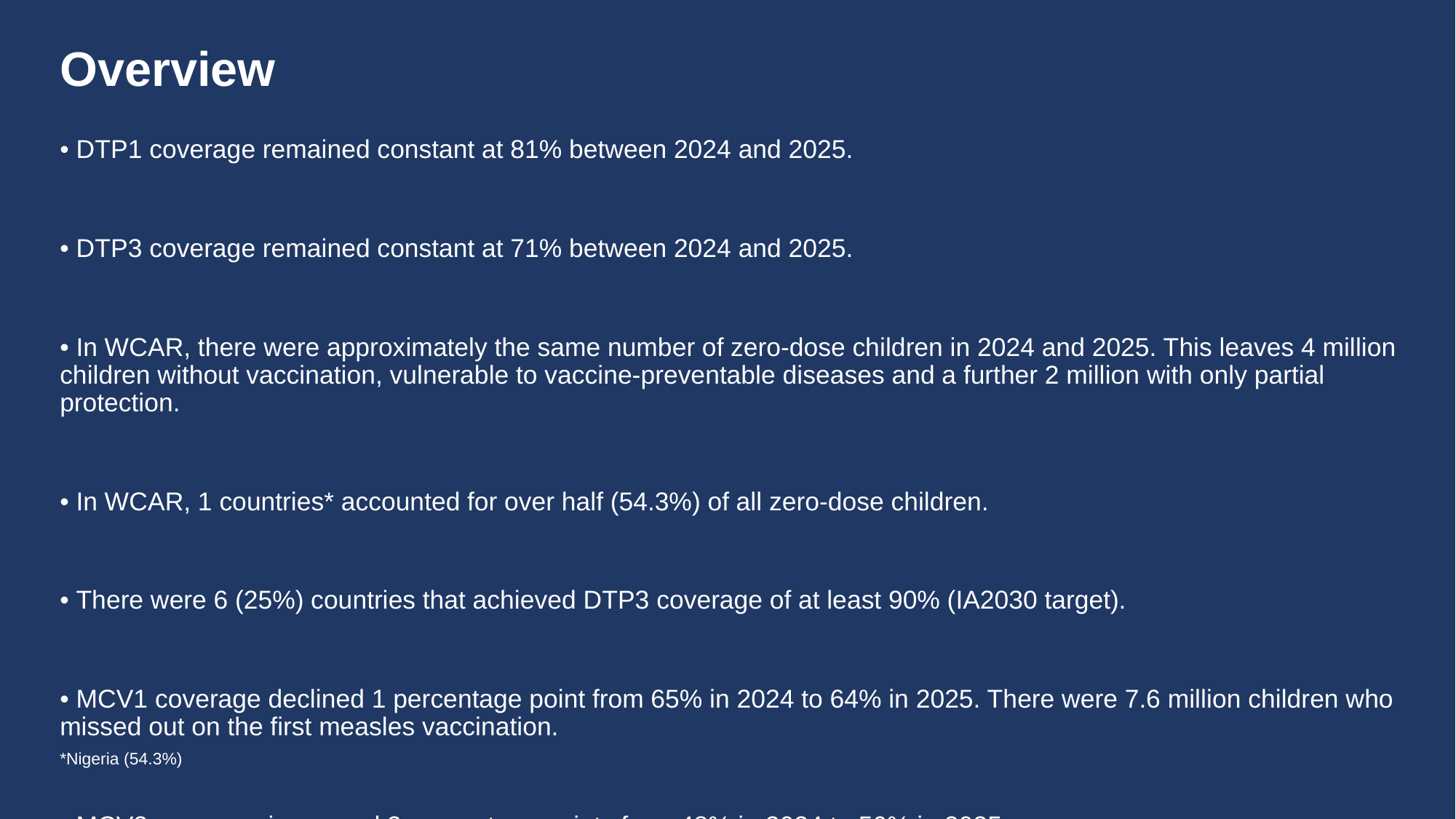

# Overview
• DTP1 coverage remained constant at 81% between 2024 and 2025.

• DTP3 coverage remained constant at 71% between 2024 and 2025.

• In WCAR, there were approximately the same number of zero-dose children in 2024 and 2025. This leaves 4 million children without vaccination, vulnerable to vaccine-preventable diseases and a further 2 million with only partial protection.

• In WCAR, 1 countries* accounted for over half (54.3%) of all zero-dose children.

• There were 6 (25%) countries that achieved DTP3 coverage of at least 90% (IA2030 target).

• MCV1 coverage declined 1 percentage point from 65% in 2024 to 64% in 2025. There were 7.6 million children who missed out on the first measles vaccination.

• MCV2 coverage increased 2 percentage points from 48% in 2024 to 50% in 2025.

• Last dose coverage of HPV vaccination (HPVc) among girls increased from 36% to 45% in 2025.
*Nigeria (54.3%)